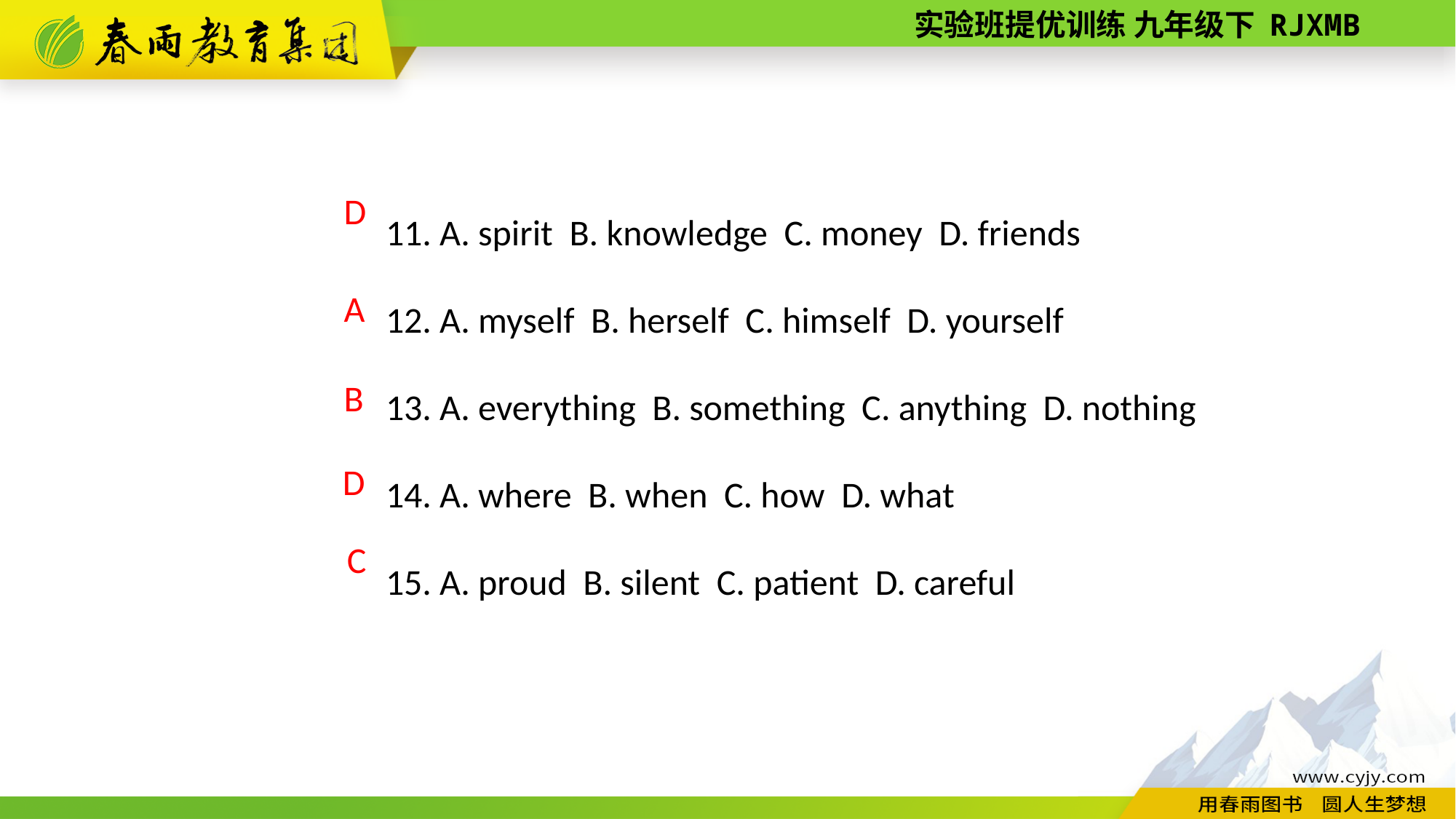

11. A. spirit  B. knowledge  C. money  D. friends
12. A. myself  B. herself  C. himself  D. yourself
13. A. everything  B. something  C. anything  D. nothing
14. A. where  B. when  C. how  D. what
15. A. proud  B. silent  C. patient  D. careful
D
A
B
D
C